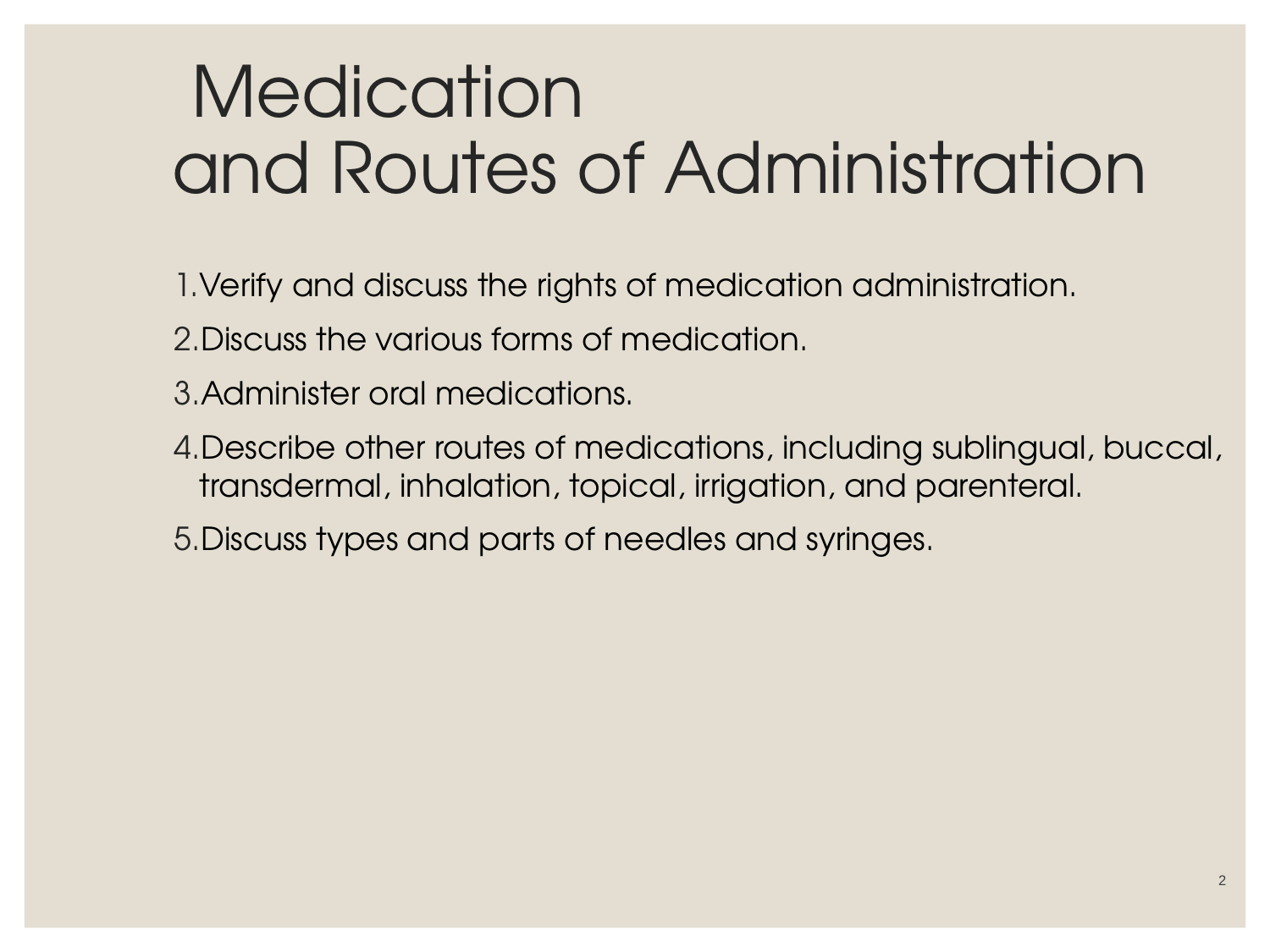

Medication
and Routes of Administration
Verify and discuss the rights of medication administration.
Discuss the various forms of medication.
Administer oral medications.
Describe other routes of medications, including sublingual, buccal, transdermal, inhalation, topical, irrigation, and parenteral.
Discuss types and parts of needles and syringes.
 2